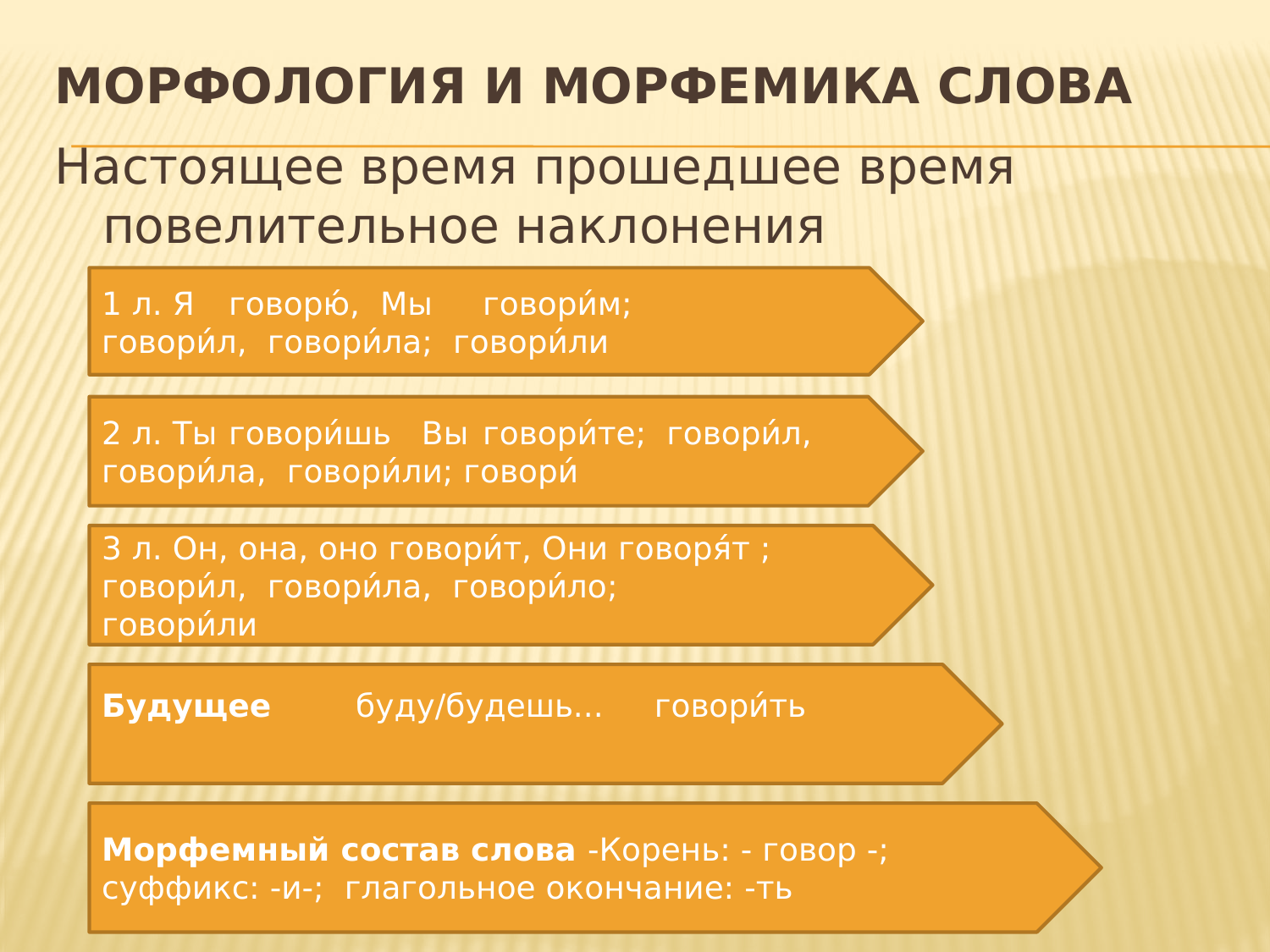

# Морфология и морфемика слова
Настоящее время прошедшее время повелительное наклонения

1 л. Я	говорю́,  Мы	говори́м;	         говори́л,  говори́ла;  говори́ли

2 л. Ты	говори́шь   Вы	говори́те;  говори́л,  говори́ла,  говори́ли; говори́

3 л. Он, она, оно говори́т, Они говоря́т ;      говори́л,  говори́ла,  говори́ло;  	говори́ли

Будущее	буду/будешь...     говори́ть

Морфемный состав слова -Корень: - говор -;  суффикс: -и-;  глагольное окончание: -ть